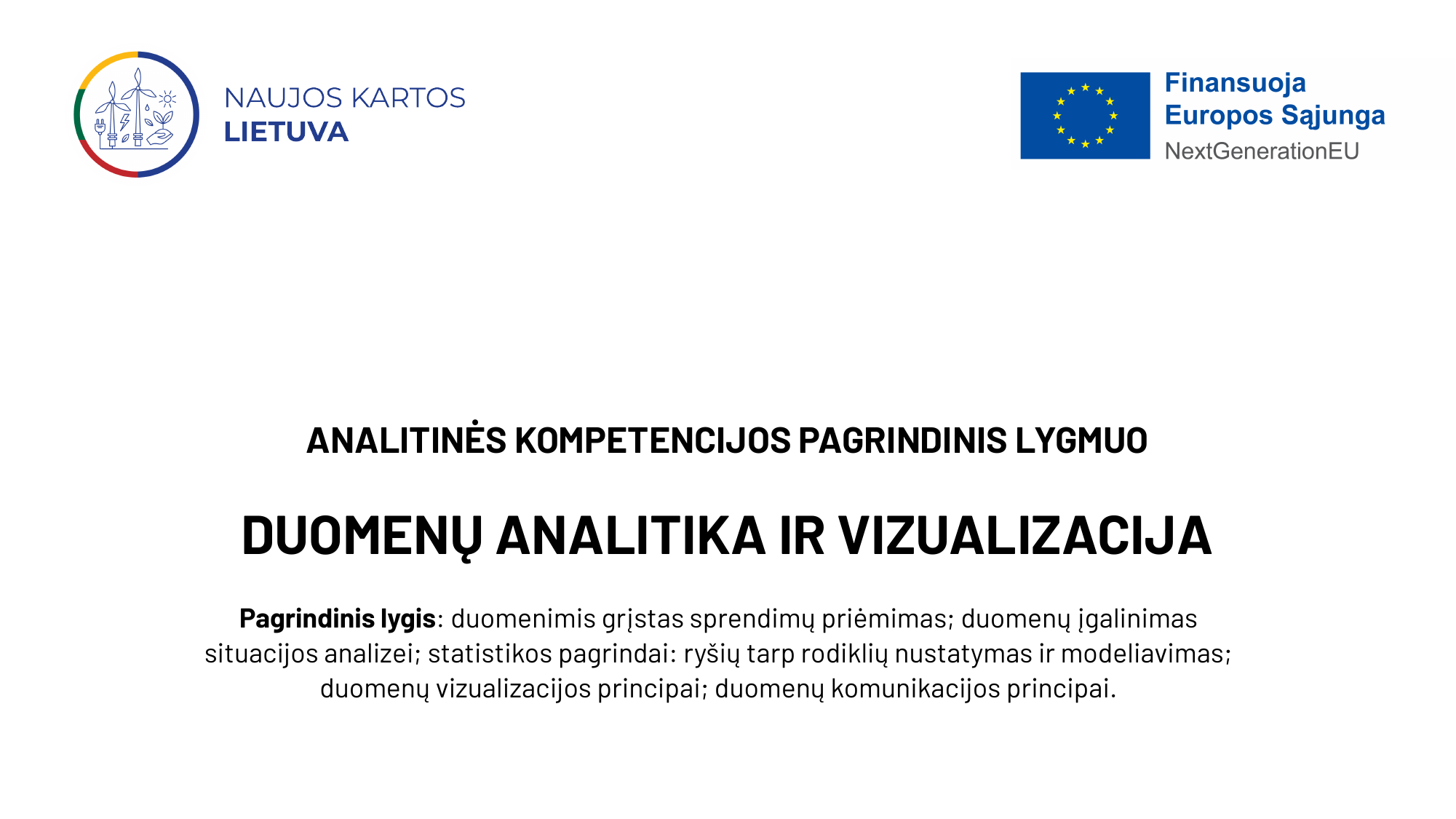

# ANALITINĖS KOMPETENCIJOS PAGRINDINIS LYGMUO DUOMENŲ ANALITIKA IR VIZUALIZACIJA
Pagrindinis lygis: duomenimis grįstas sprendimų priėmimas; duomenų įgalinimas situacijos analizei; statistikos pagrindai: ryšių tarp rodiklių nustatymas ir modeliavimas; duomenų vizualizacijos principai; duomenų komunikacijos principai.